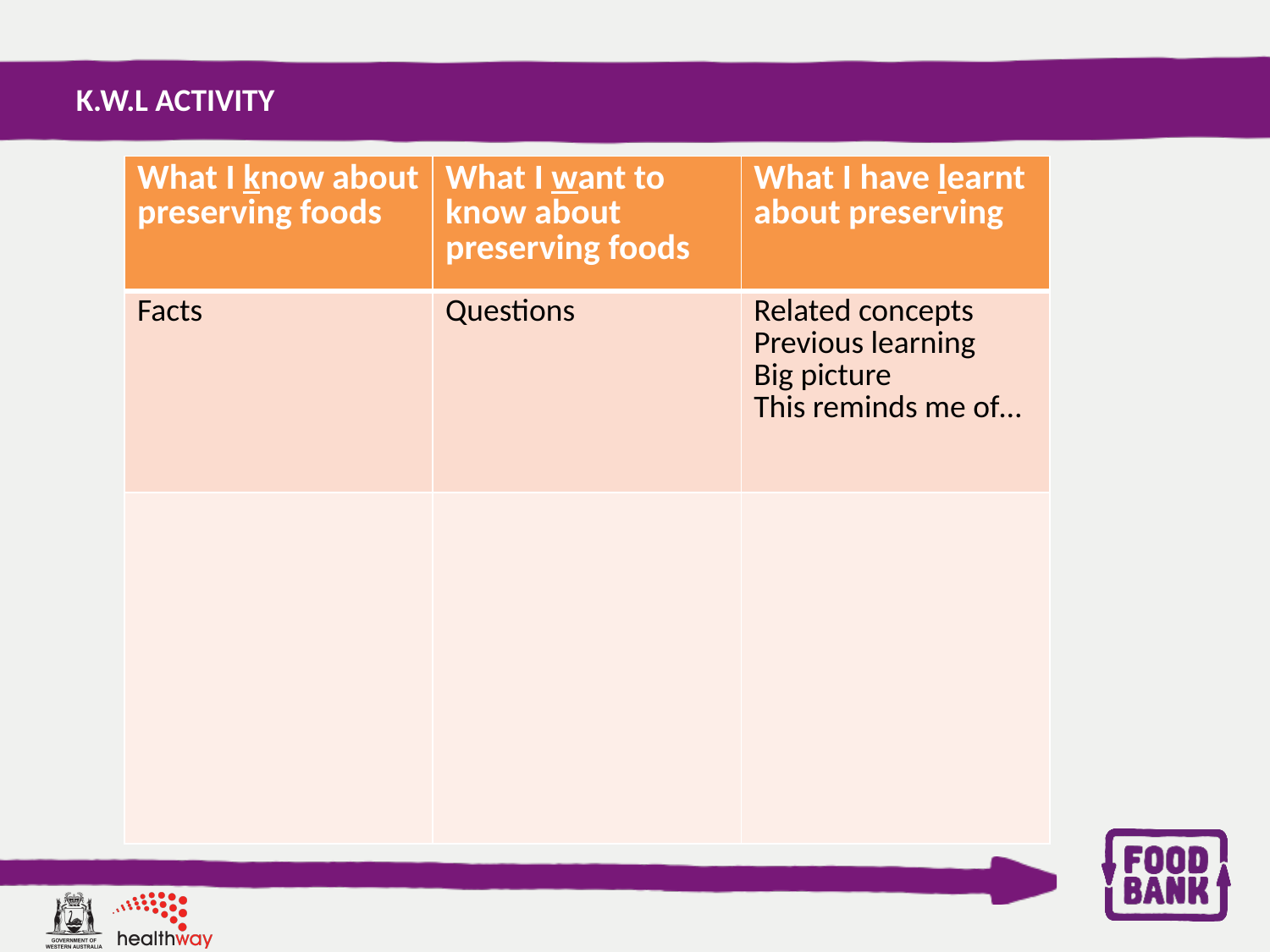

K.w.l Activity
| What I know about preserving foods | What I want to know about preserving foods | What I have learnt about preserving |
| --- | --- | --- |
| Facts | Questions | Related concepts Previous learning Big picture This reminds me of… |
|  |  |  |